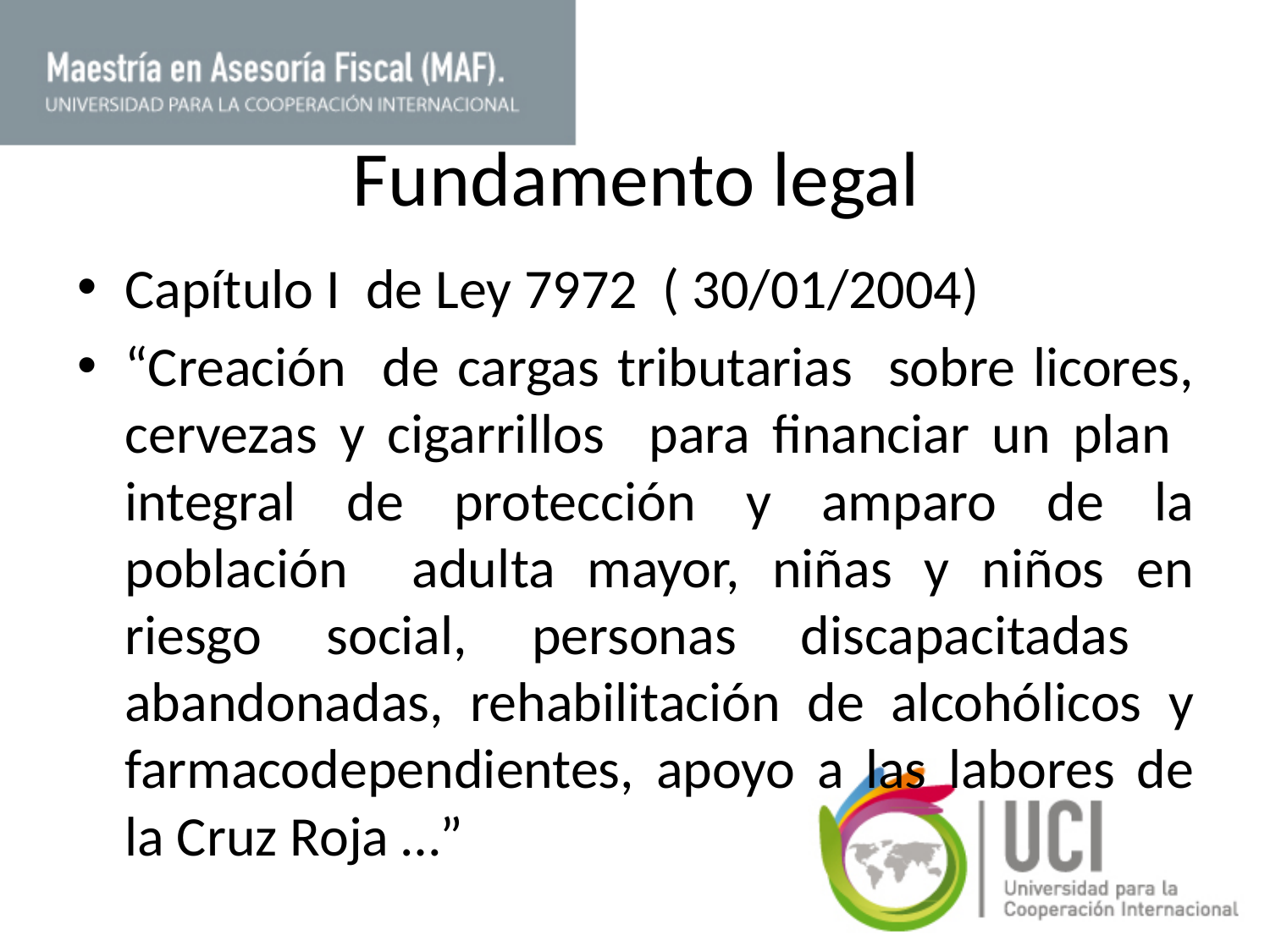

# Fundamento legal
Capítulo I  de Ley 7972  ( 30/01/2004)
“Creación  de cargas tributarias  sobre licores, cervezas y cigarrillos  para financiar un plan  integral de protección y amparo de la población  adulta mayor, niñas y niños en riesgo social, personas discapacitadas  abandonadas, rehabilitación de alcohólicos y farmacodependientes, apoyo a las labores de la Cruz Roja …”